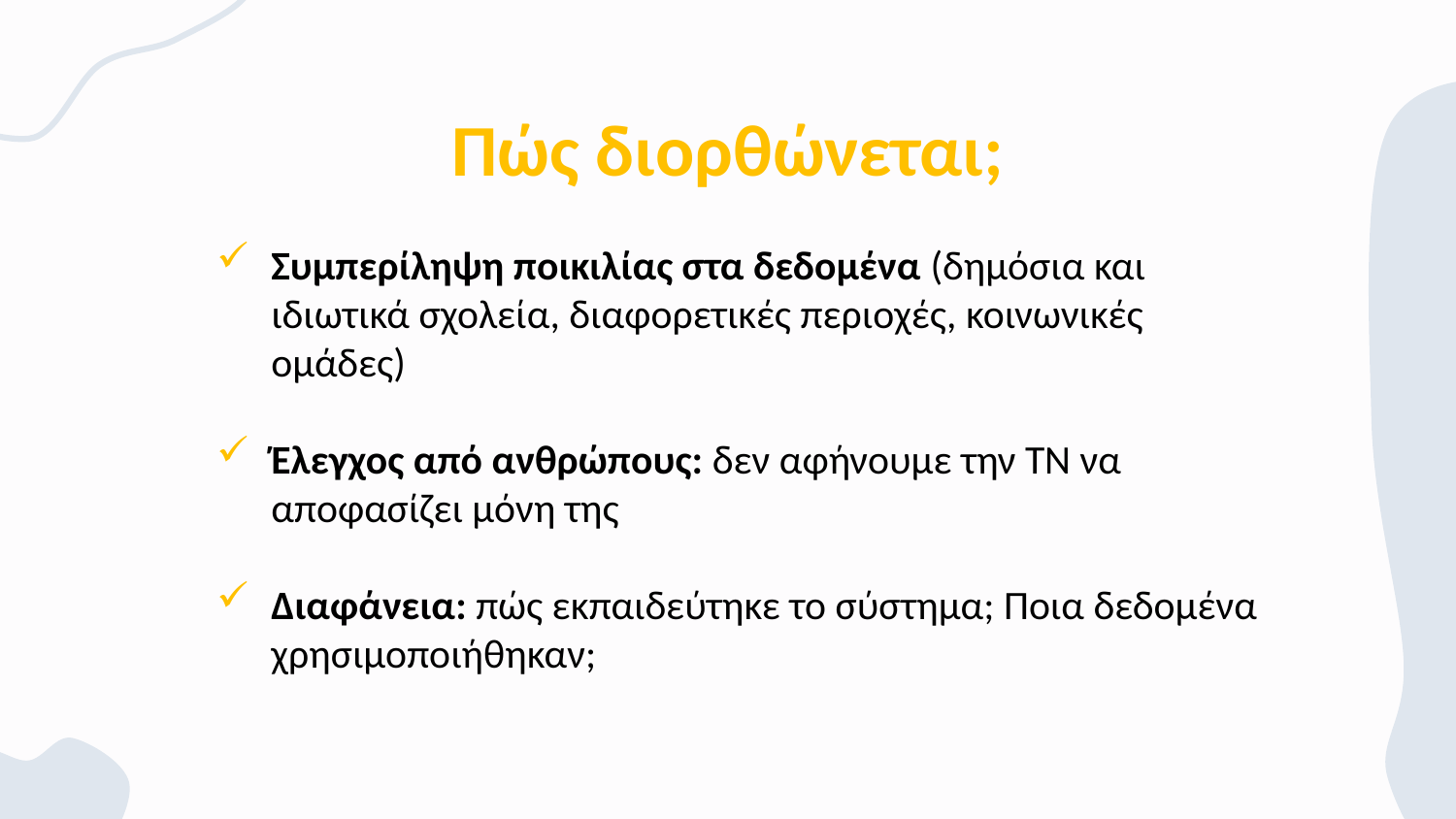

# Πώς διορθώνεται;
Συμπερίληψη ποικιλίας στα δεδομένα (δημόσια και ιδιωτικά σχολεία, διαφορετικές περιοχές, κοινωνικές ομάδες)

Έλεγχος από ανθρώπους: δεν αφήνουμε την ΤΝ να αποφασίζει μόνη της

Διαφάνεια: πώς εκπαιδεύτηκε το σύστημα; Ποια δεδομένα χρησιμοποιήθηκαν;